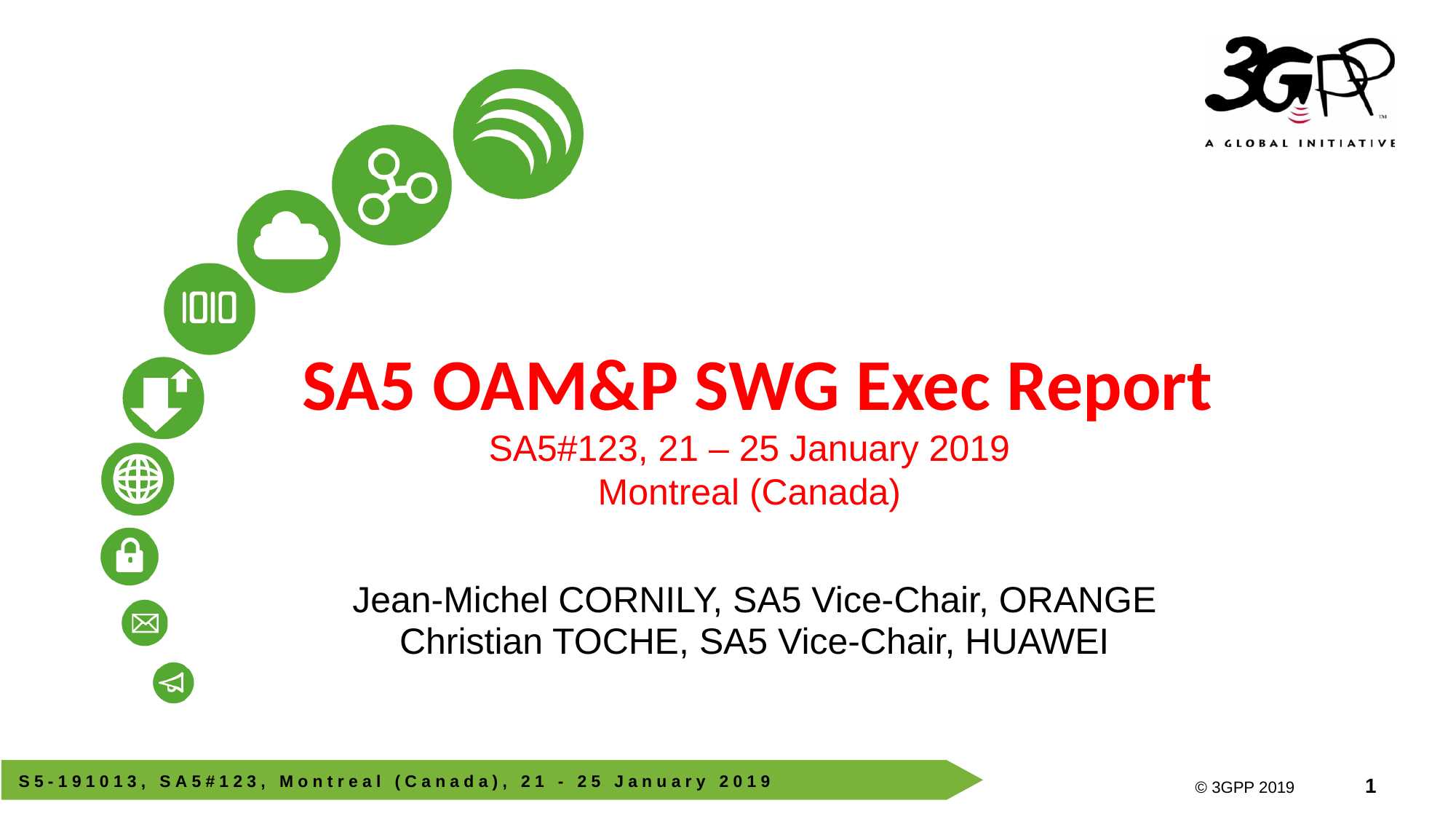

# SA5 OAM&P SWG Exec Report SA5#123, 21 – 25 January 2019 Montreal (Canada)
Jean-Michel CORNILY, SA5 Vice-Chair, ORANGE
Christian TOCHE, SA5 Vice-Chair, HUAWEI